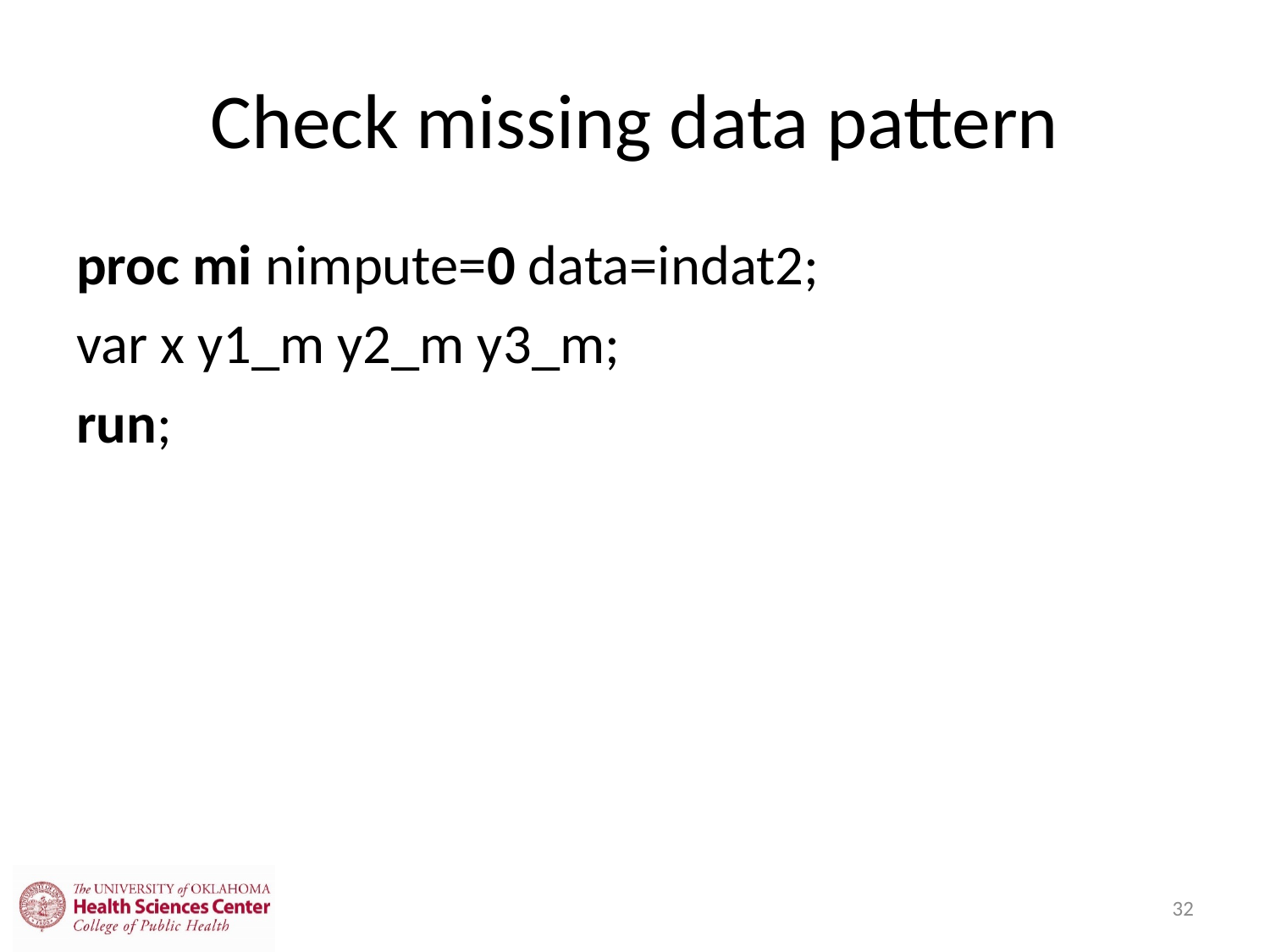

# Check missing data pattern
proc mi nimpute=0 data=indat2;
var x y1_m y2_m y3_m;
run;
32